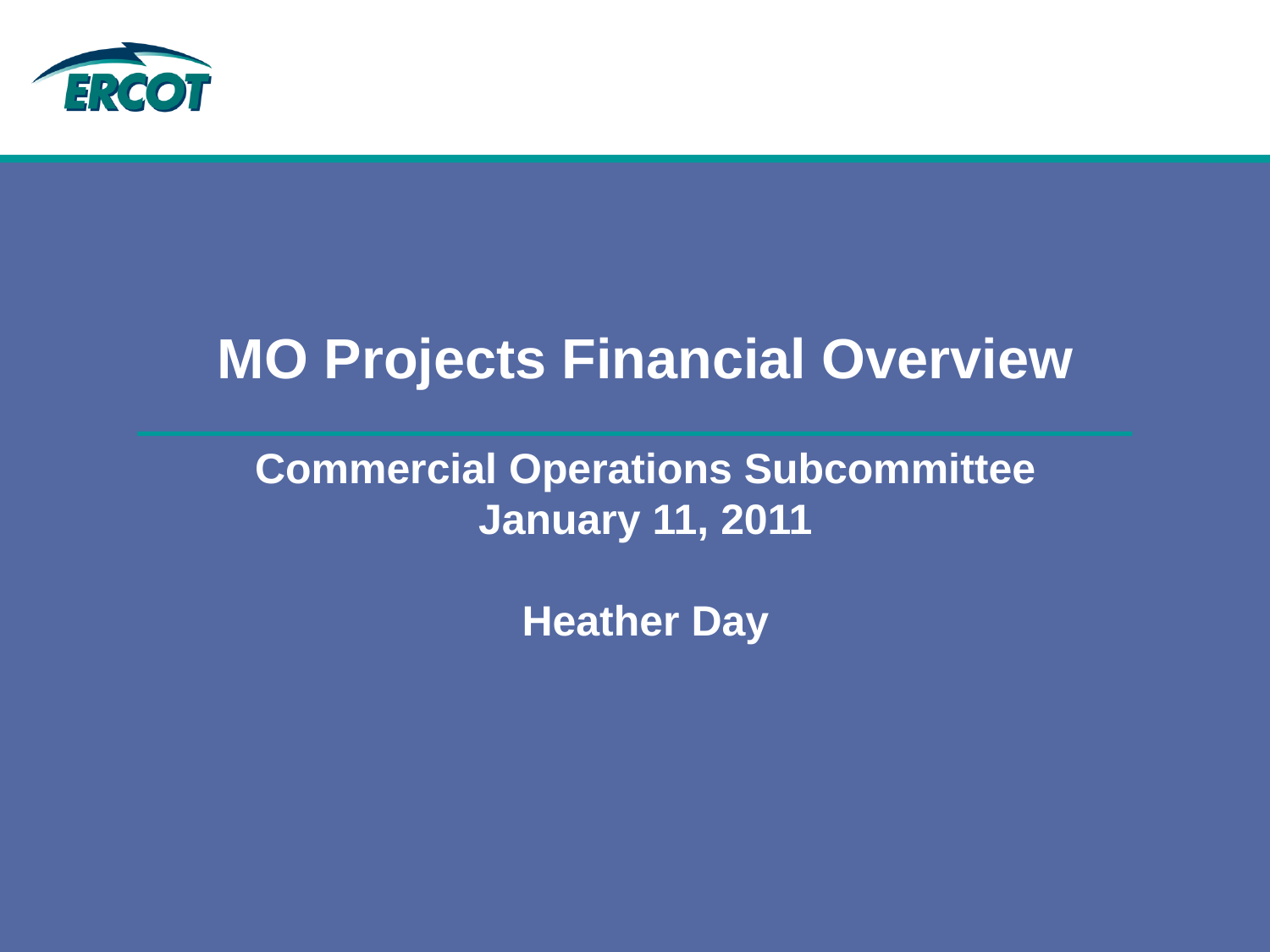

# MO Projects Financial Overview Commercial Operations Subcommittee January 11, 2011 Heather Day